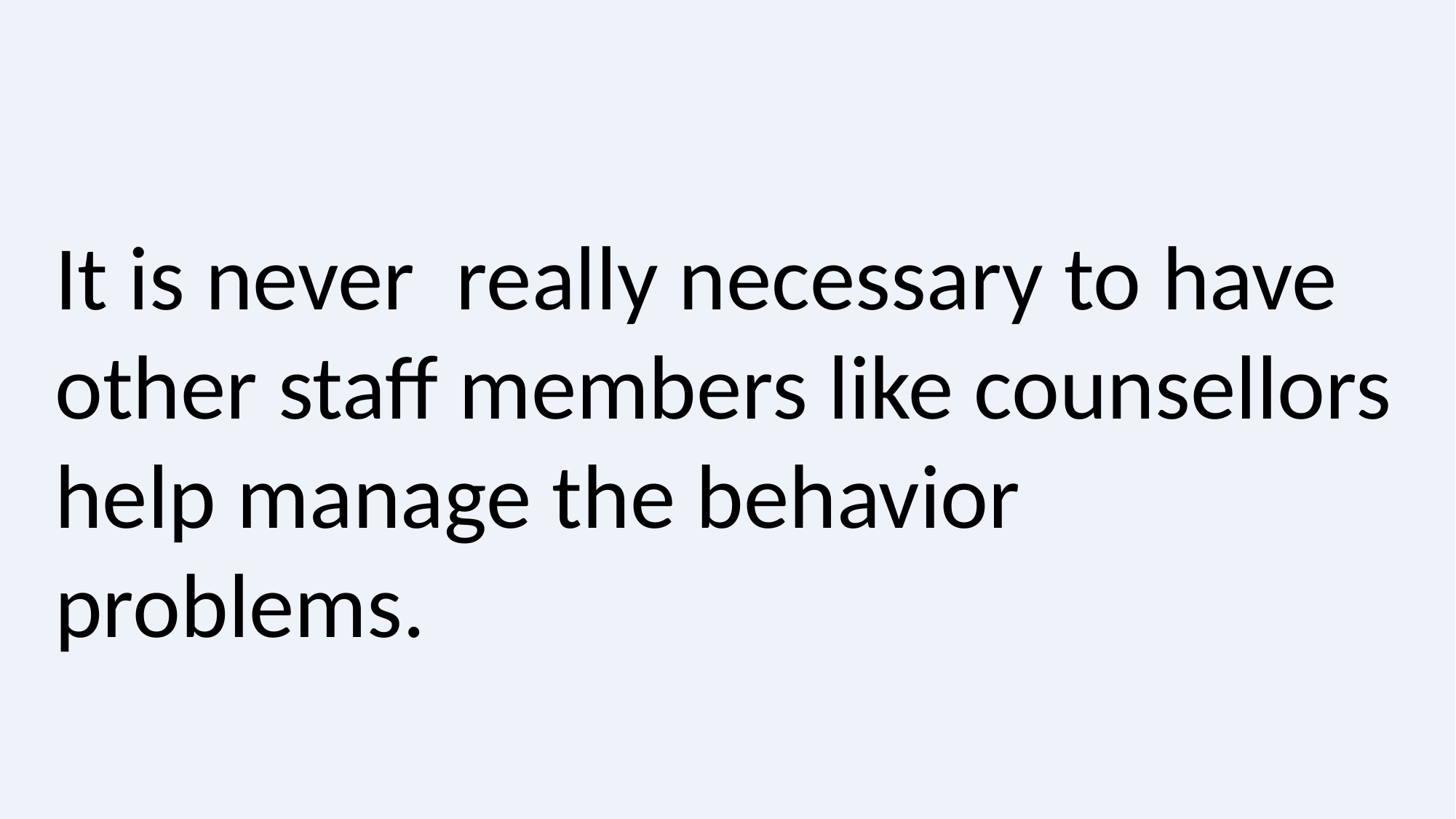

It is never  really necessary to have other staff members like counsellors help manage the behavior problems.